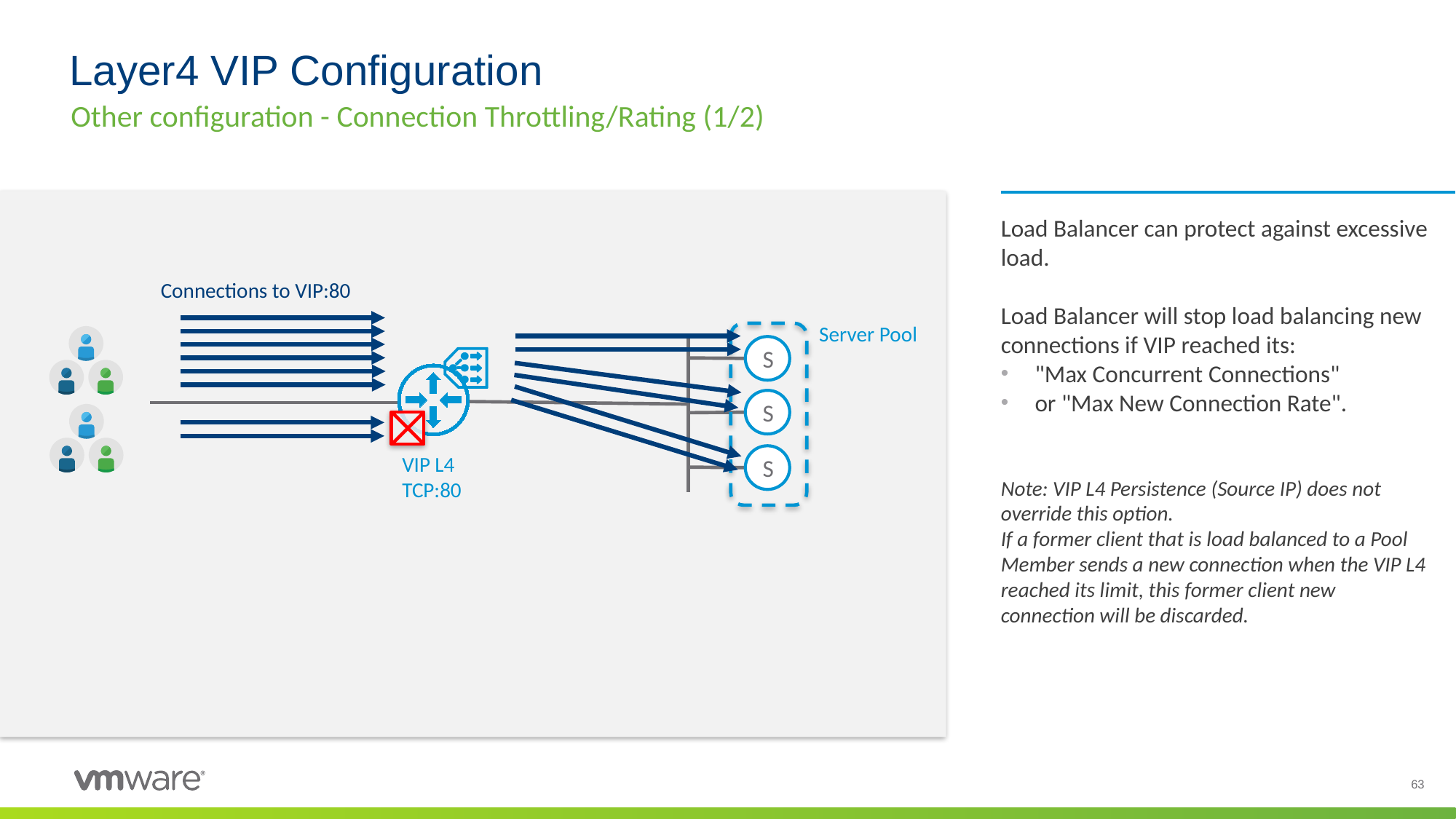

# Layer4 VIP Configuration
Other configuration - Connection Throttling/Rating (1/2)
Load Balancer can protect against excessive load.

Load Balancer will stop load balancing new connections if VIP reached its:
"Max Concurrent Connections"
or "Max New Connection Rate".

Note: VIP L4 Persistence (Source IP) does not override this option.
If a former client that is load balanced to a Pool Member sends a new connection when the VIP L4 reached its limit, this former client new connection will be discarded.
Connections to VIP:80
Server Pool

S

S

VIP L4
TCP:80
S